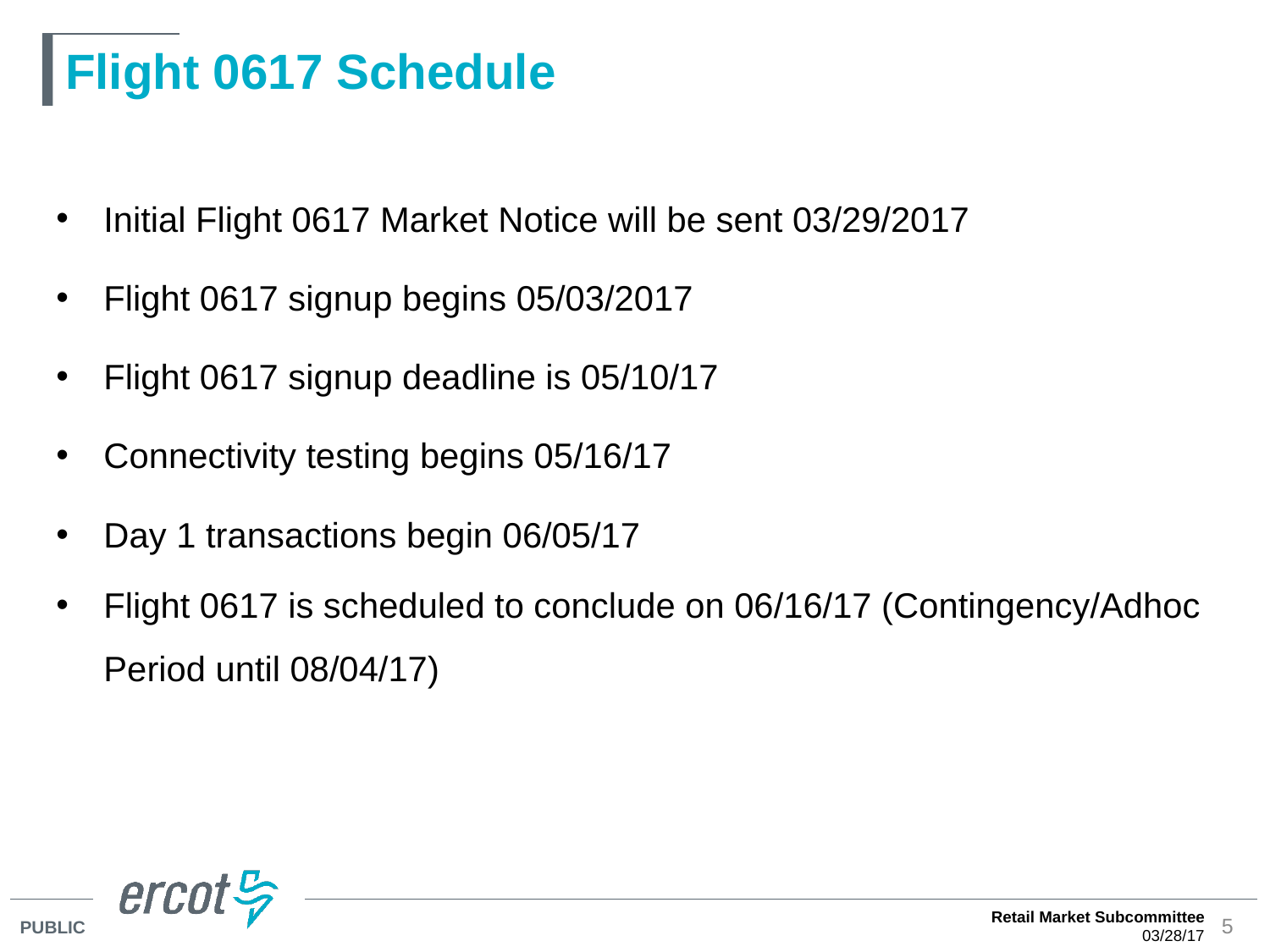

# Flight 0617 Schedule
Initial Flight 0617 Market Notice will be sent 03/29/2017
Flight 0617 signup begins 05/03/2017
Flight 0617 signup deadline is 05/10/17
Connectivity testing begins 05/16/17
Day 1 transactions begin 06/05/17
Flight 0617 is scheduled to conclude on 06/16/17 (Contingency/Adhoc Period until 08/04/17)
Retail Market Subcommittee
03/28/17
5